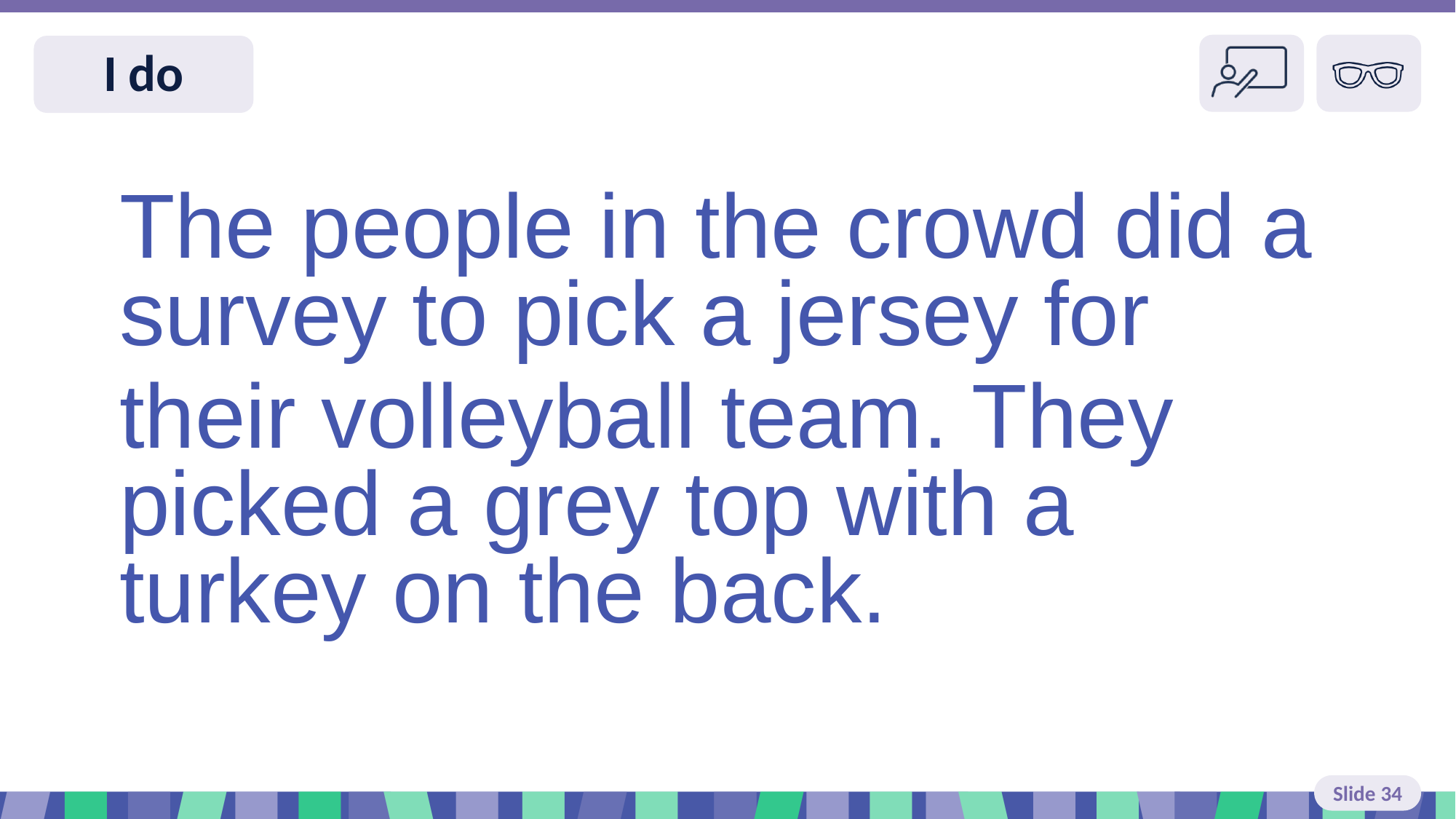

Slide 34 I do
The people in the crowd did a survey to pick a jersey for
their volleyball team. They picked a grey top with a turkey on the back.